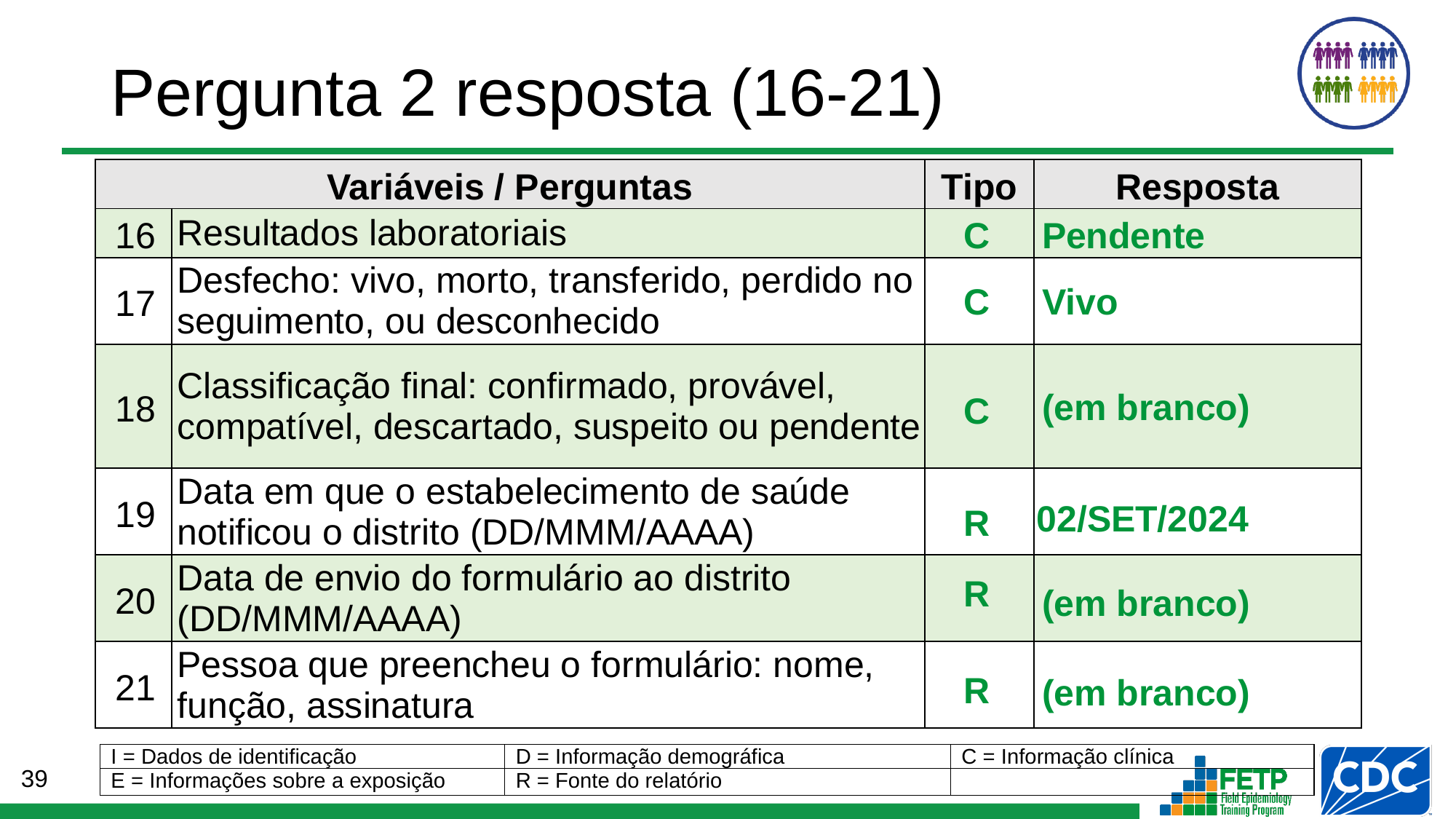

# Pergunta 2 resposta (16-21)
| Variáveis / Perguntas |  | Tipo | Resposta |
| --- | --- | --- | --- |
| 16 | Resultados laboratoriais |  |  |
| 17 | Desfecho: vivo, morto, transferido, perdido no seguimento, ou desconhecido |  |  |
| 18 | Classificação final: confirmado, provável, compatível, descartado, suspeito ou pendente |  |  |
| 19 | Data em que o estabelecimento de saúde notificou o distrito (DD/MMM/AAAA) |  |  |
| 20 | Data de envio do formulário ao distrito (DD/MMM/AAAA) |  |  |
| 21 | Pessoa que preencheu o formulário: nome, função, assinatura |  |  |
C
Pendente
C
Vivo
(em branco)
C
02/SET/2024
R
R
(em branco)
R
(em branco)
| I = Dados de identificação | D = Informação demográfica | C = Informação clínica |
| --- | --- | --- |
| E = Informações sobre a exposição | R = Fonte do relatório |  |